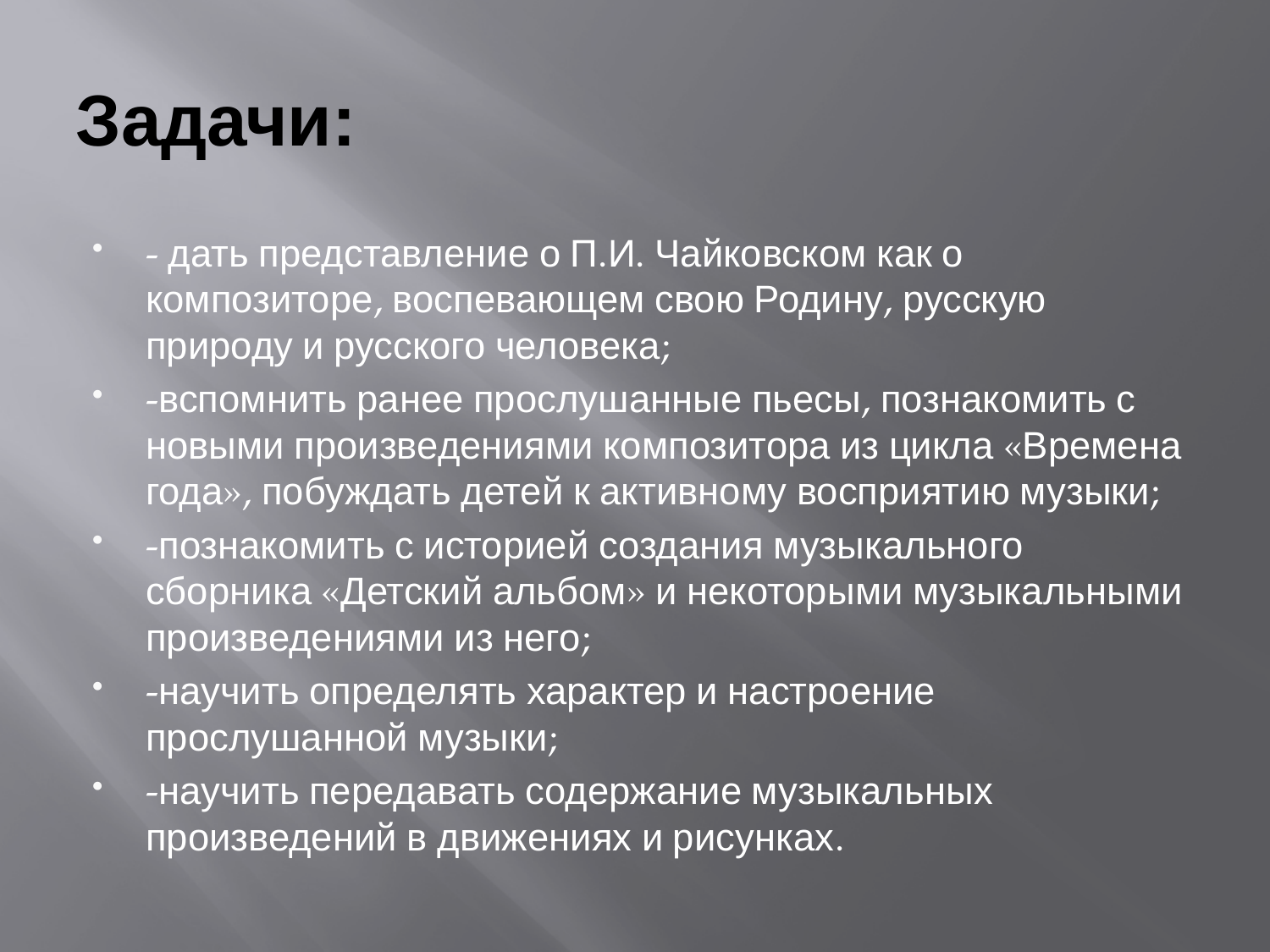

# Задачи:
- дать представление о П.И. Чайковском как о композиторе, воспевающем свою Родину, русскую природу и русского человека;
-вспомнить ранее прослушанные пьесы, познакомить с новыми произведениями композитора из цикла «Времена года», побуждать детей к активному восприятию музыки;
-познакомить с историей создания музыкального сборника «Детский альбом» и некоторыми музыкальными произведениями из него;
-научить определять характер и настроение прослушанной музыки;
-научить передавать содержание музыкальных произведений в движениях и рисунках.